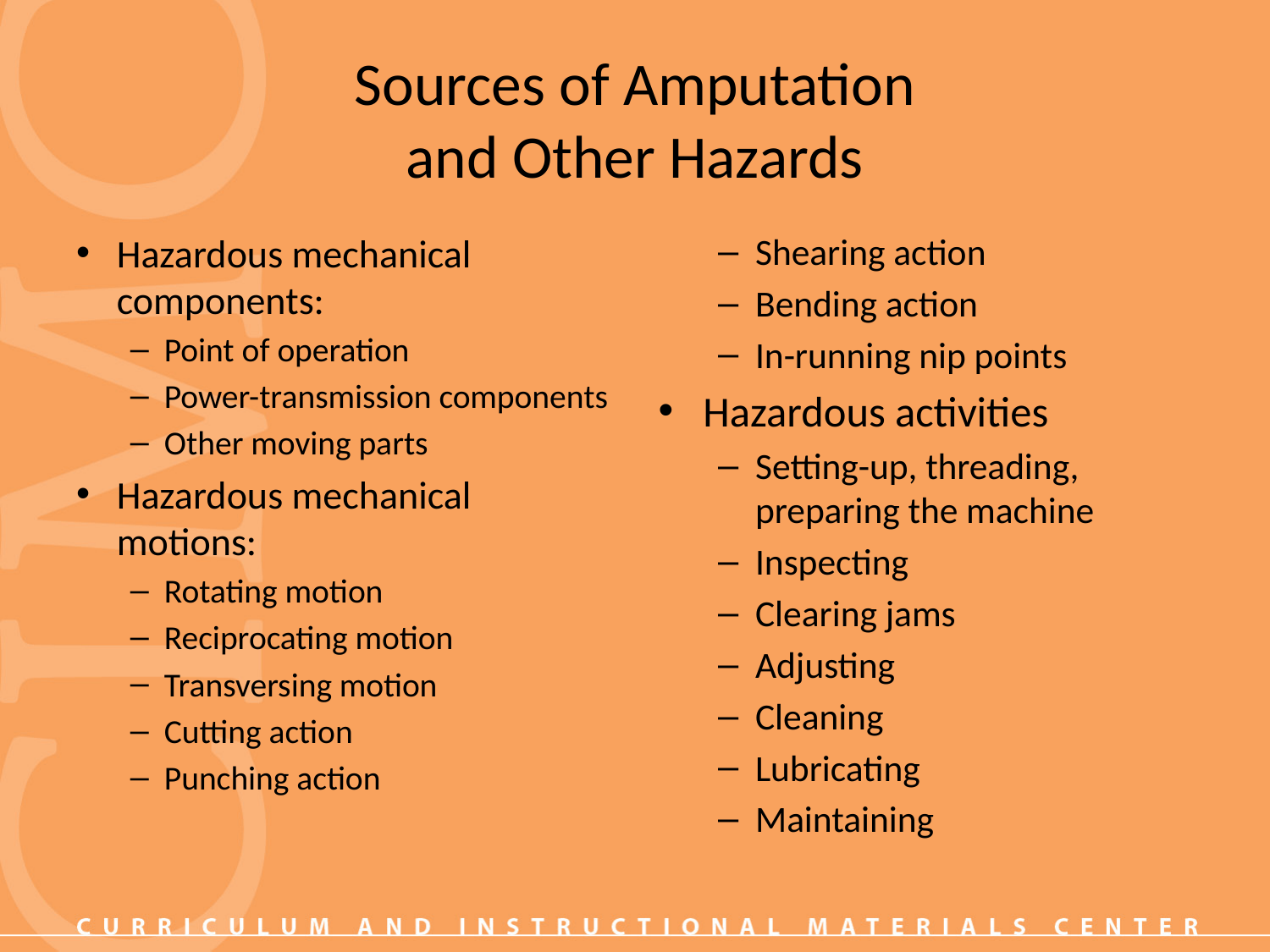

# Sources of Amputation and Other Hazards
Hazardous mechanical components:
Point of operation
Power-transmission components
Other moving parts
Hazardous mechanical motions:
Rotating motion
Reciprocating motion
Transversing motion
Cutting action
Punching action
Shearing action
Bending action
In-running nip points
Hazardous activities
Setting-up, threading, preparing the machine
Inspecting
Clearing jams
Adjusting
Cleaning
Lubricating
Maintaining